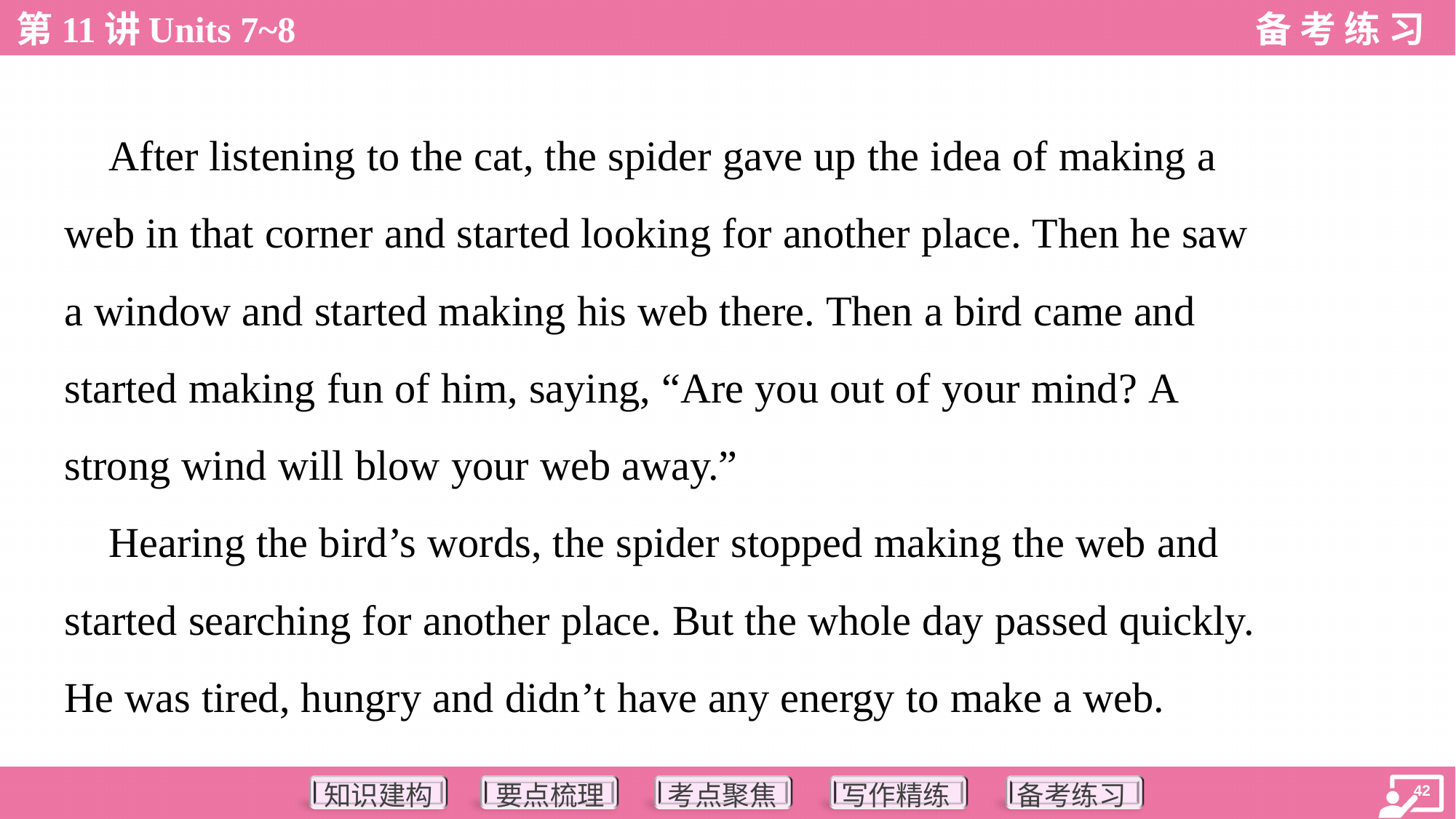

After listening to the cat, the spider gave up the idea of making a
web in that corner and started looking for another place. Then he saw
a window and started making his web there. Then a bird came and
started making fun of him, saying, “Are you out of your mind? A
strong wind will blow your web away.”
    Hearing the bird’s words, the spider stopped making the web and
started searching for another place. But the whole day passed quickly.
He was tired, hungry and didn’t have any energy to make a web.